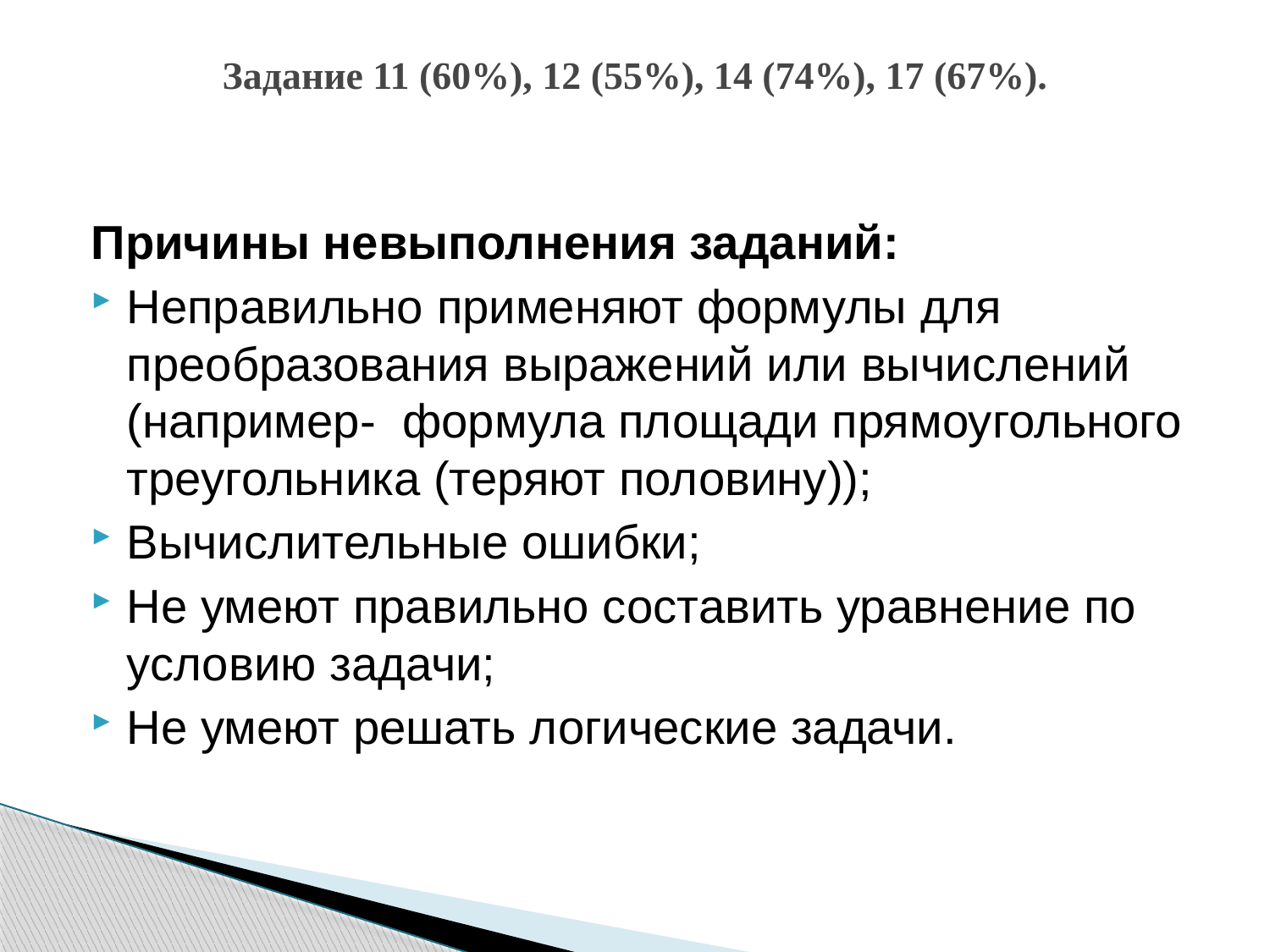

# Задание 11 (60%), 12 (55%), 14 (74%), 17 (67%).
Причины невыполнения заданий:
Неправильно применяют формулы для преобразования выражений или вычислений (например-  формула площади прямоугольного треугольника (теряют половину));
Вычислительные ошибки;
Не умеют правильно составить уравнение по условию задачи;
Не умеют решать логические задачи.